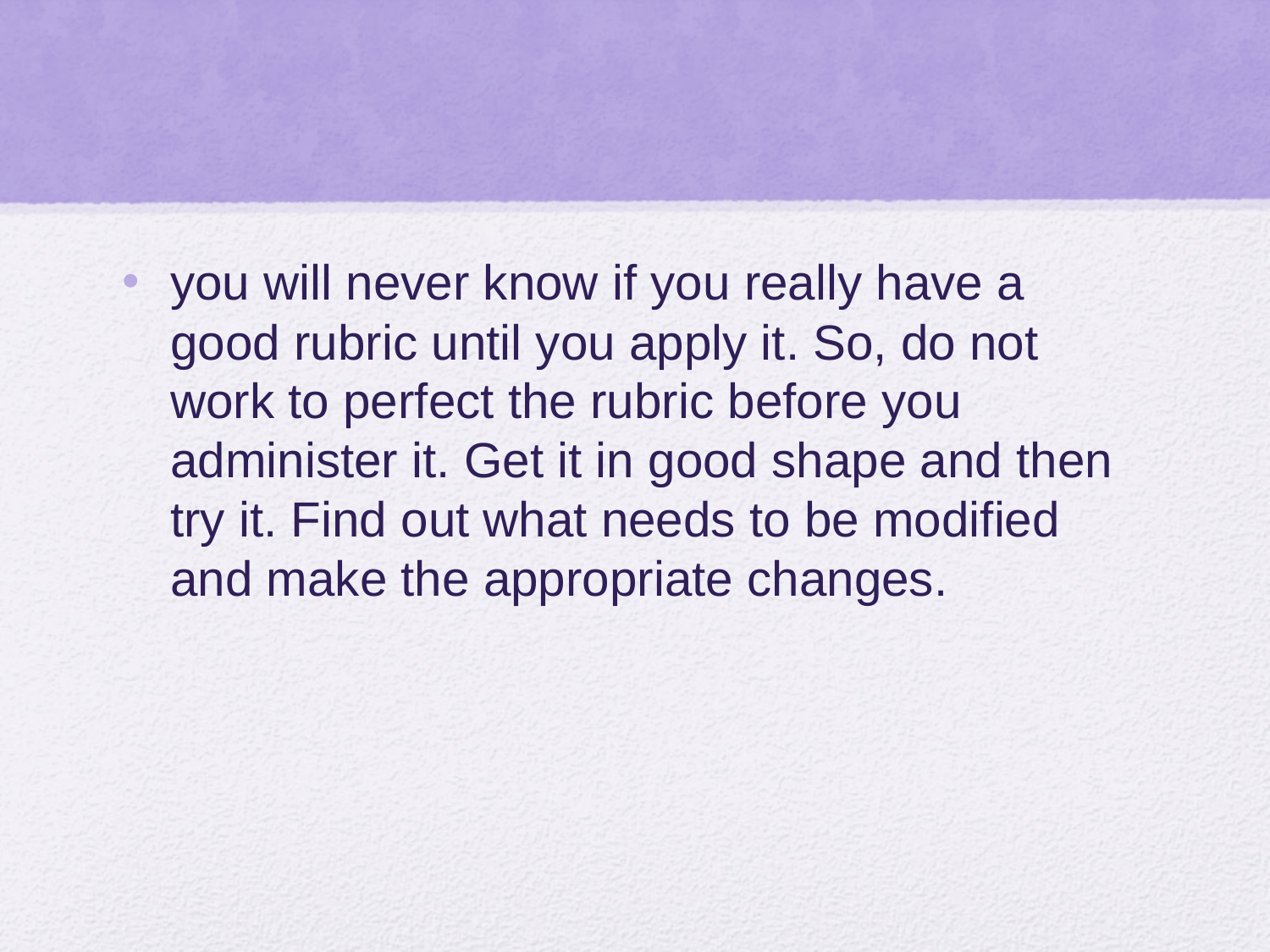

#
you will never know if you really have a good rubric until you apply it. So, do not work to perfect the rubric before you administer it. Get it in good shape and then try it. Find out what needs to be modified and make the appropriate changes.